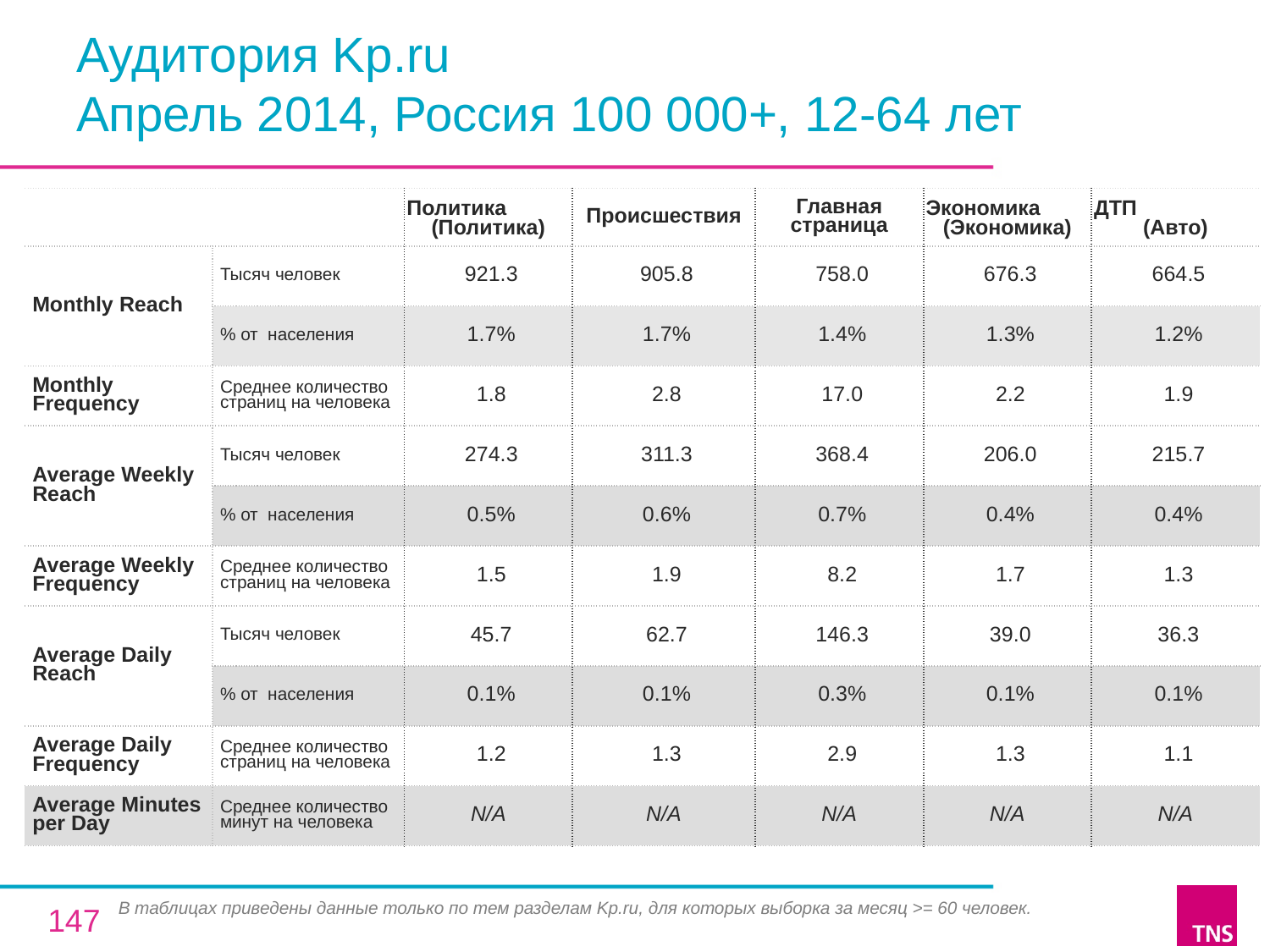

# Аудитория Kp.ru Апрель 2014, Россия 100 000+, 12-64 лет
|  |  | Политика (Политика) | Происшествия | Главная страница | Экономика (Экономика) | ДТП (Авто) |
| --- | --- | --- | --- | --- | --- | --- |
| Monthly Reach | Тысяч человек | 921.3 | 905.8 | 758.0 | 676.3 | 664.5 |
|  | % от населения | 1.7% | 1.7% | 1.4% | 1.3% | 1.2% |
| Monthly Frequency | Среднее количество страниц на человека | 1.8 | 2.8 | 17.0 | 2.2 | 1.9 |
| Average Weekly Reach | Тысяч человек | 274.3 | 311.3 | 368.4 | 206.0 | 215.7 |
|  | % от населения | 0.5% | 0.6% | 0.7% | 0.4% | 0.4% |
| Average Weekly Frequency | Среднее количество страниц на человека | 1.5 | 1.9 | 8.2 | 1.7 | 1.3 |
| Average Daily Reach | Тысяч человек | 45.7 | 62.7 | 146.3 | 39.0 | 36.3 |
|  | % от населения | 0.1% | 0.1% | 0.3% | 0.1% | 0.1% |
| Average Daily Frequency | Среднее количество страниц на человека | 1.2 | 1.3 | 2.9 | 1.3 | 1.1 |
| Average Minutes per Day | Среднее количество минут на человека | N/A | N/A | N/A | N/A | N/A |
В таблицах приведены данные только по тем разделам Kp.ru, для которых выборка за месяц >= 60 человек.
147